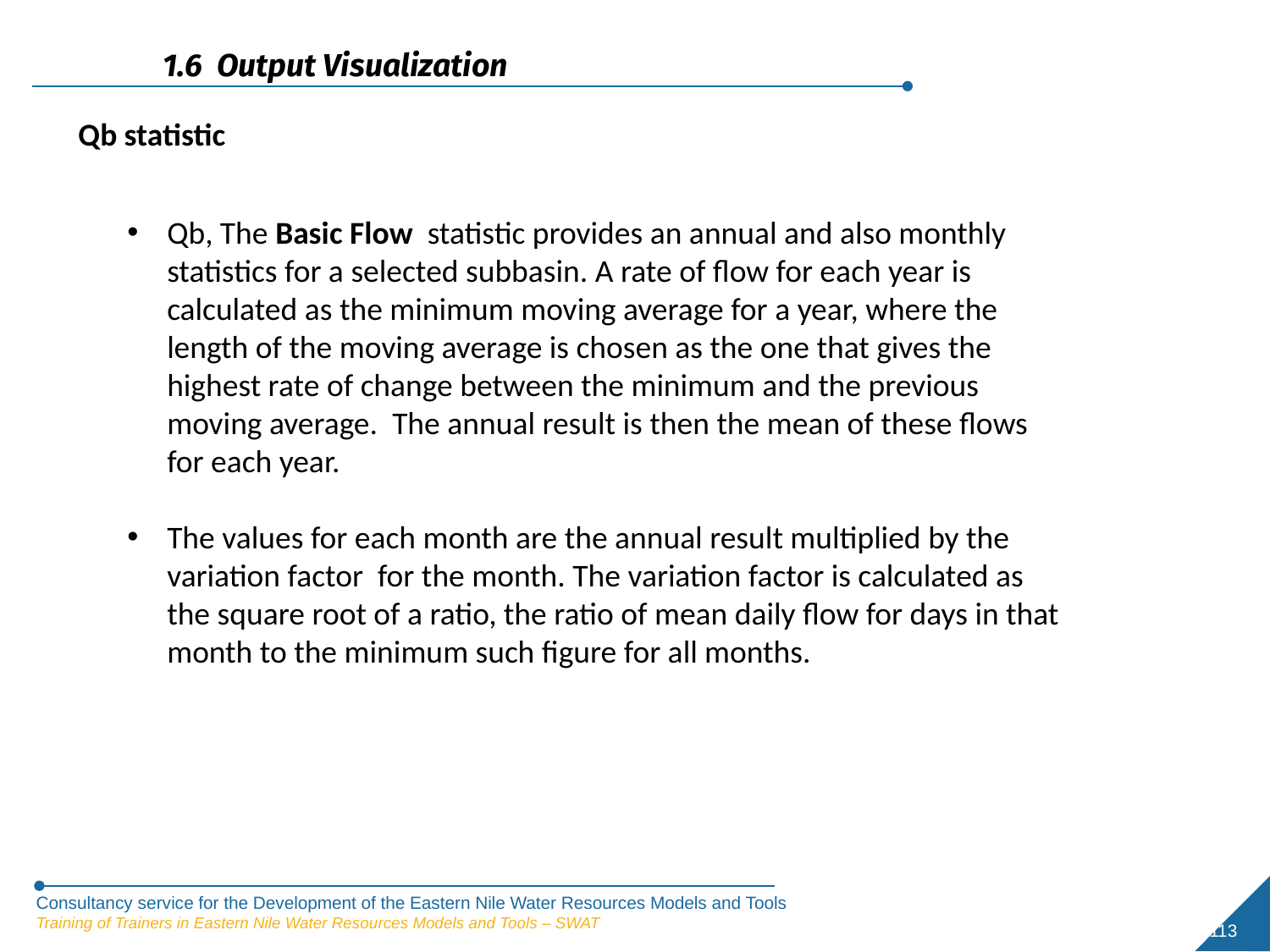

1.6  Output Visualization
Qb statistic
Qb, The Basic Flow  statistic provides an annual and also monthly statistics for a selected subbasin. A rate of flow for each year is calculated as the minimum moving average for a year, where the length of the moving average is chosen as the one that gives the highest rate of change between the minimum and the previous moving average.  The annual result is then the mean of these flows for each year.

The values for each month are the annual result multiplied by the variation factor  for the month. The variation factor is calculated as the square root of a ratio, the ratio of mean daily flow for days in that month to the minimum such figure for all months.